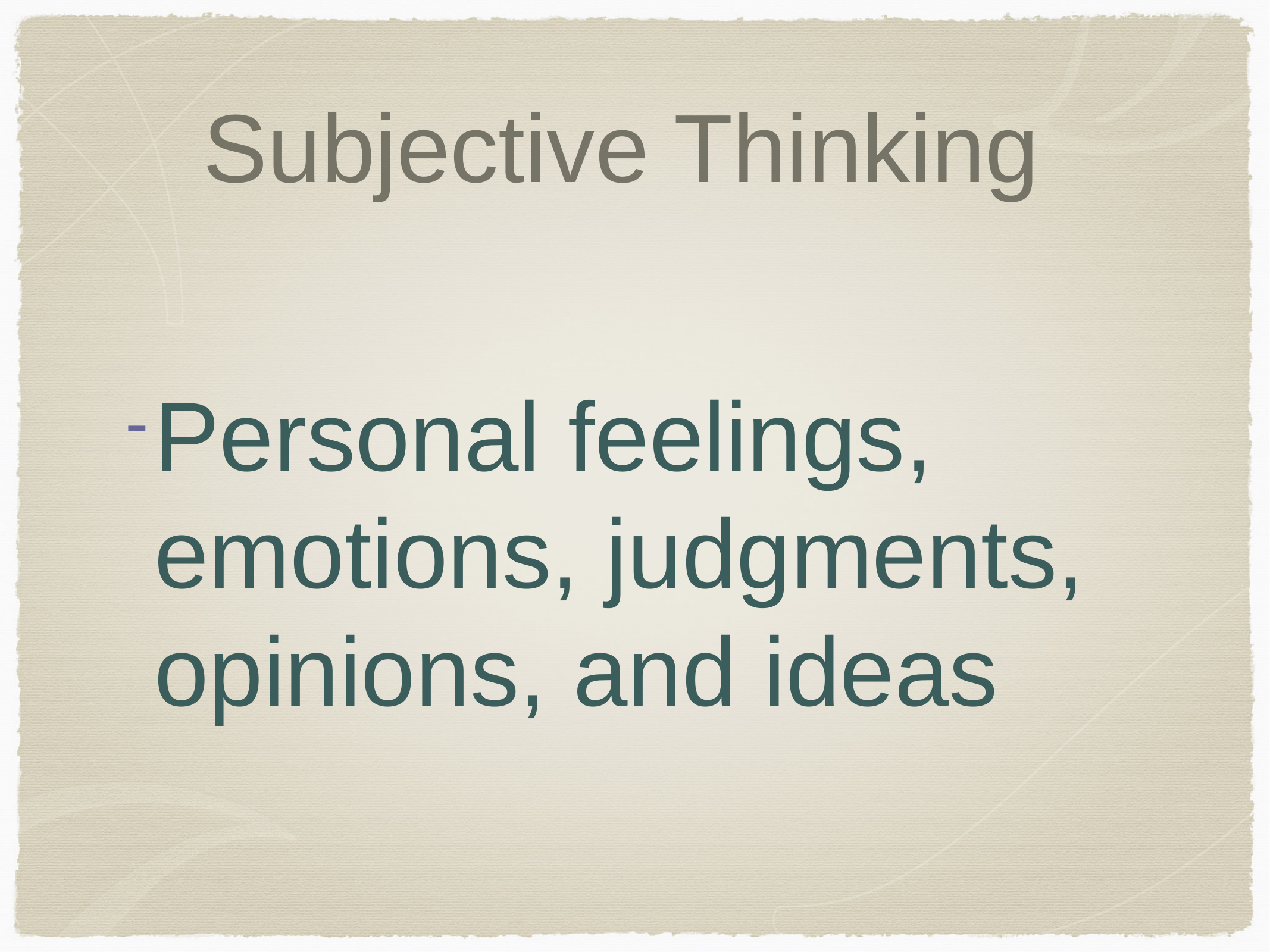

# Subjective Thinking
Personal feelings, emotions, judgments, opinions, and ideas